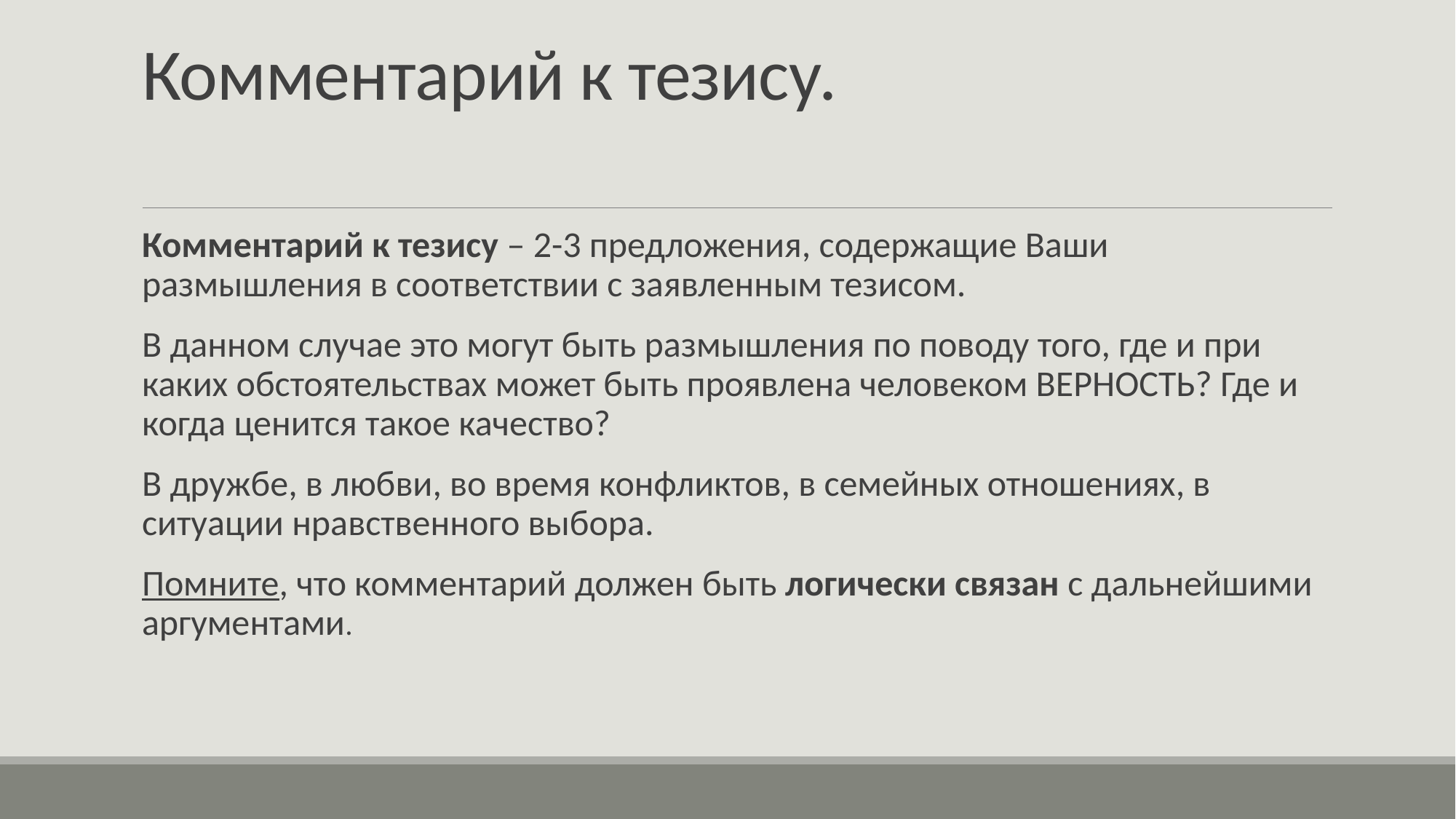

# Комментарий к тезису.
Комментарий к тезису – 2-3 предложения, содержащие Ваши размышления в соответствии с заявленным тезисом.
В данном случае это могут быть размышления по поводу того, где и при каких обстоятельствах может быть проявлена человеком ВЕРНОСТЬ? Где и когда ценится такое качество?
В дружбе, в любви, во время конфликтов, в семейных отношениях, в ситуации нравственного выбора.
Помните, что комментарий должен быть логически связан с дальнейшими аргументами.